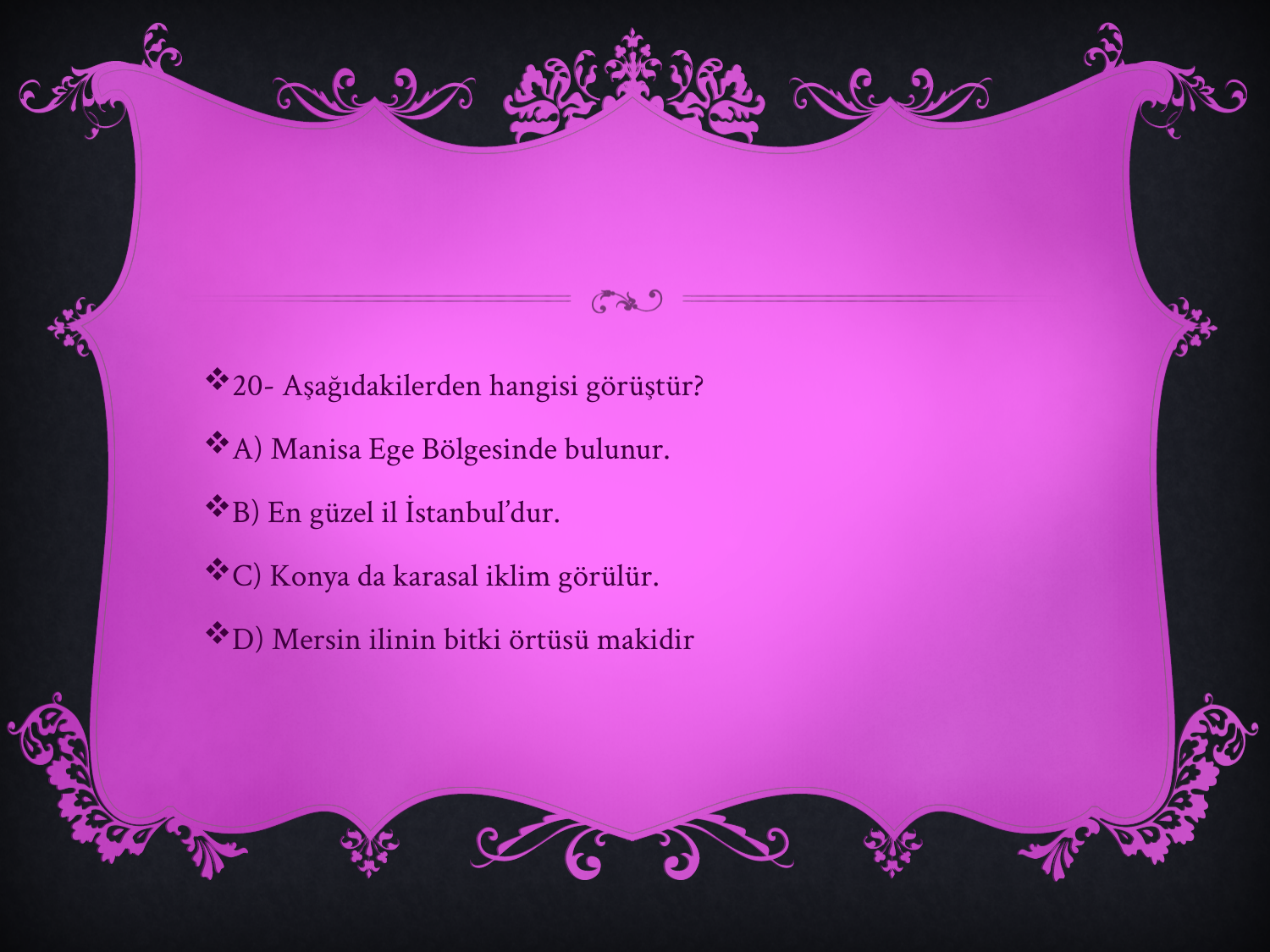

#
20- Aşağıdakilerden hangisi görüştür?
A) Manisa Ege Bölgesinde bulunur.
B) En güzel il İstanbul’dur.
C) Konya da karasal iklim görülür.
D) Mersin ilinin bitki örtüsü makidir